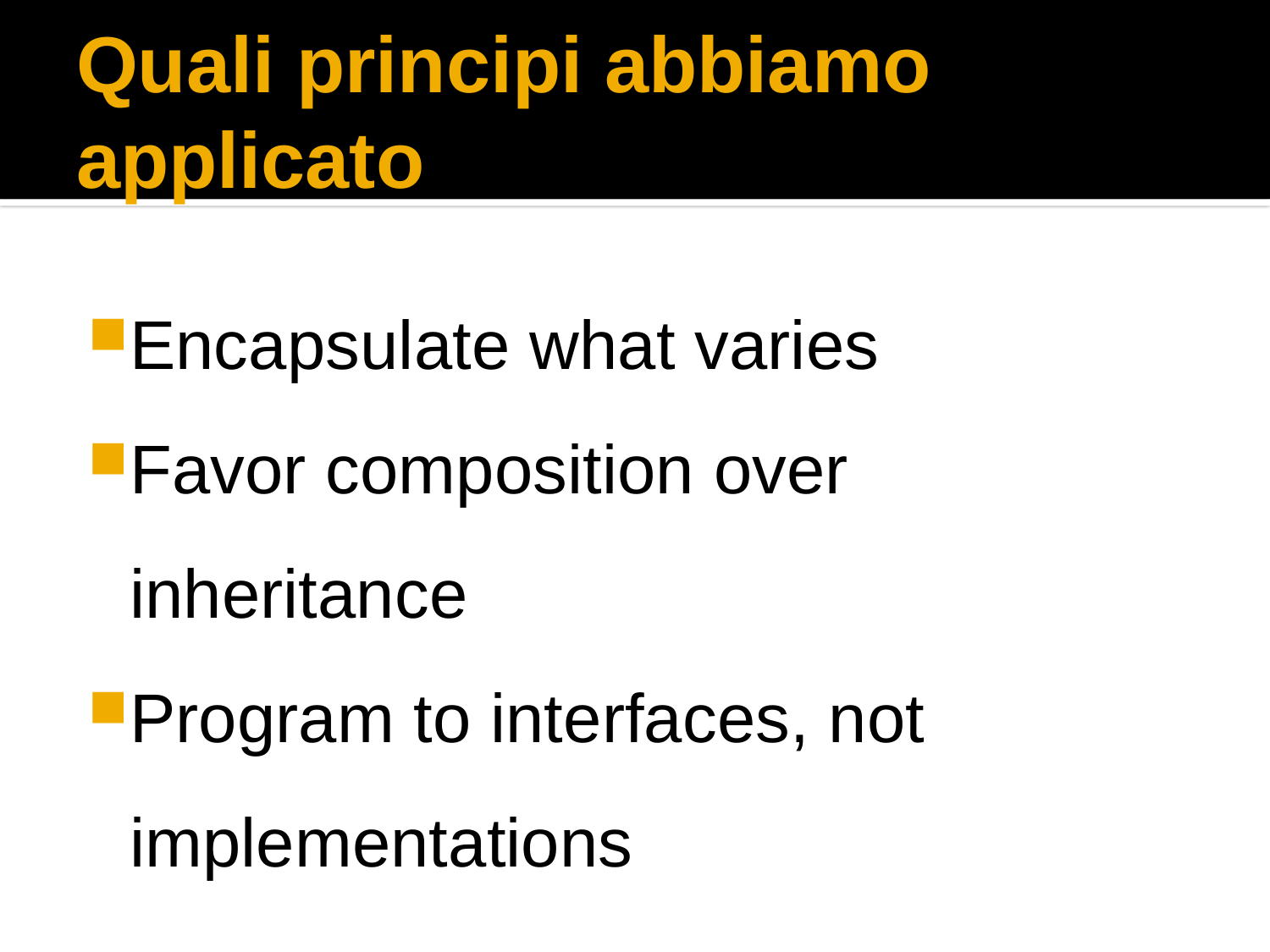

# Quali principi abbiamo applicato
Encapsulate what varies
Favor composition over inheritance
Program to interfaces, not implementations